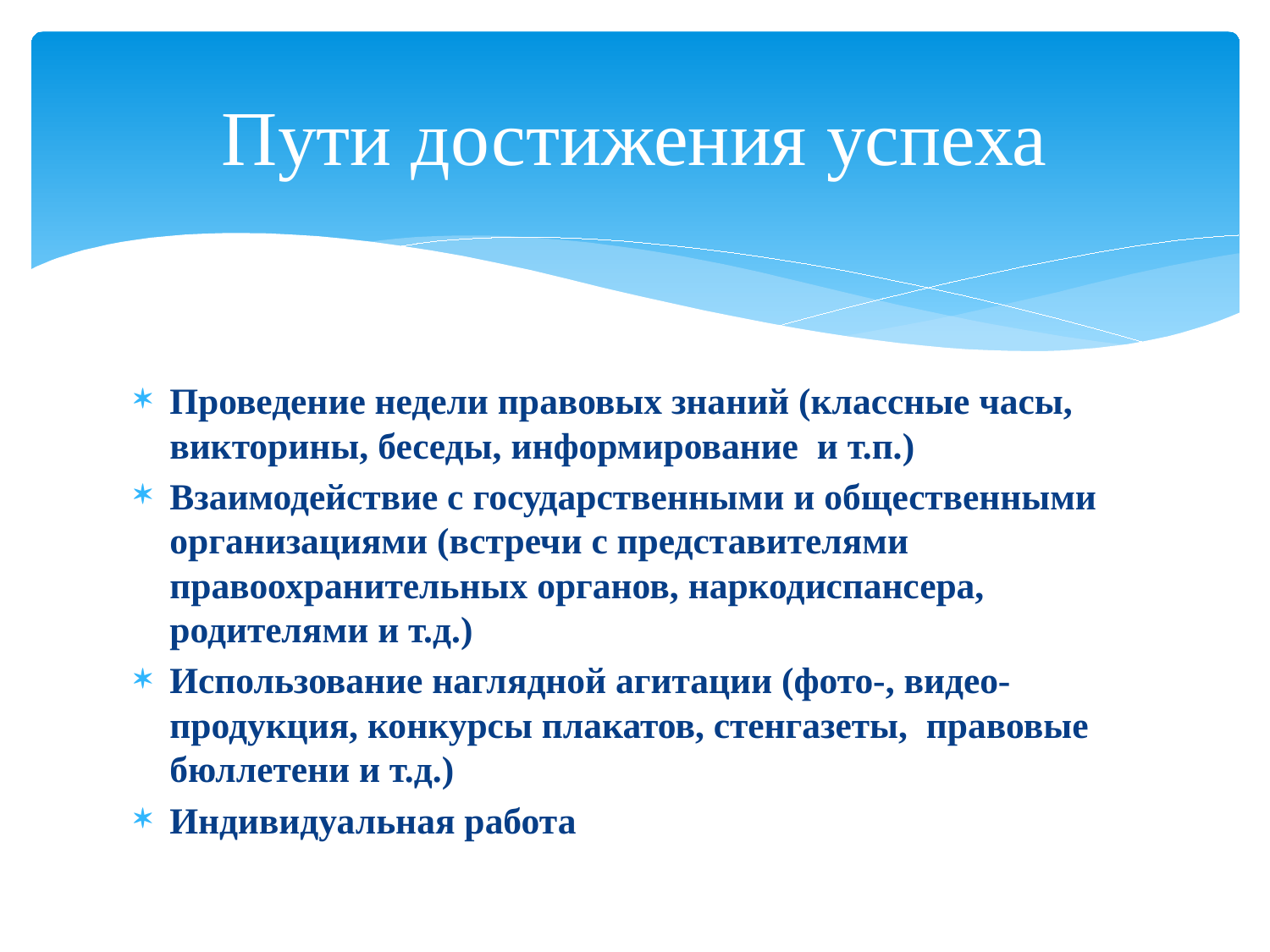

# Пути достижения успеха
Проведение недели правовых знаний (классные часы, викторины, беседы, информирование  и т.п.)
Взаимодействие с государственными и общественными организациями (встречи с представителями правоохранительных органов, наркодиспансера, родителями и т.д.)
Использование наглядной агитации (фото-, видео-продукция, конкурсы плакатов, стенгазеты,  правовые бюллетени и т.д.)
Индивидуальная работа